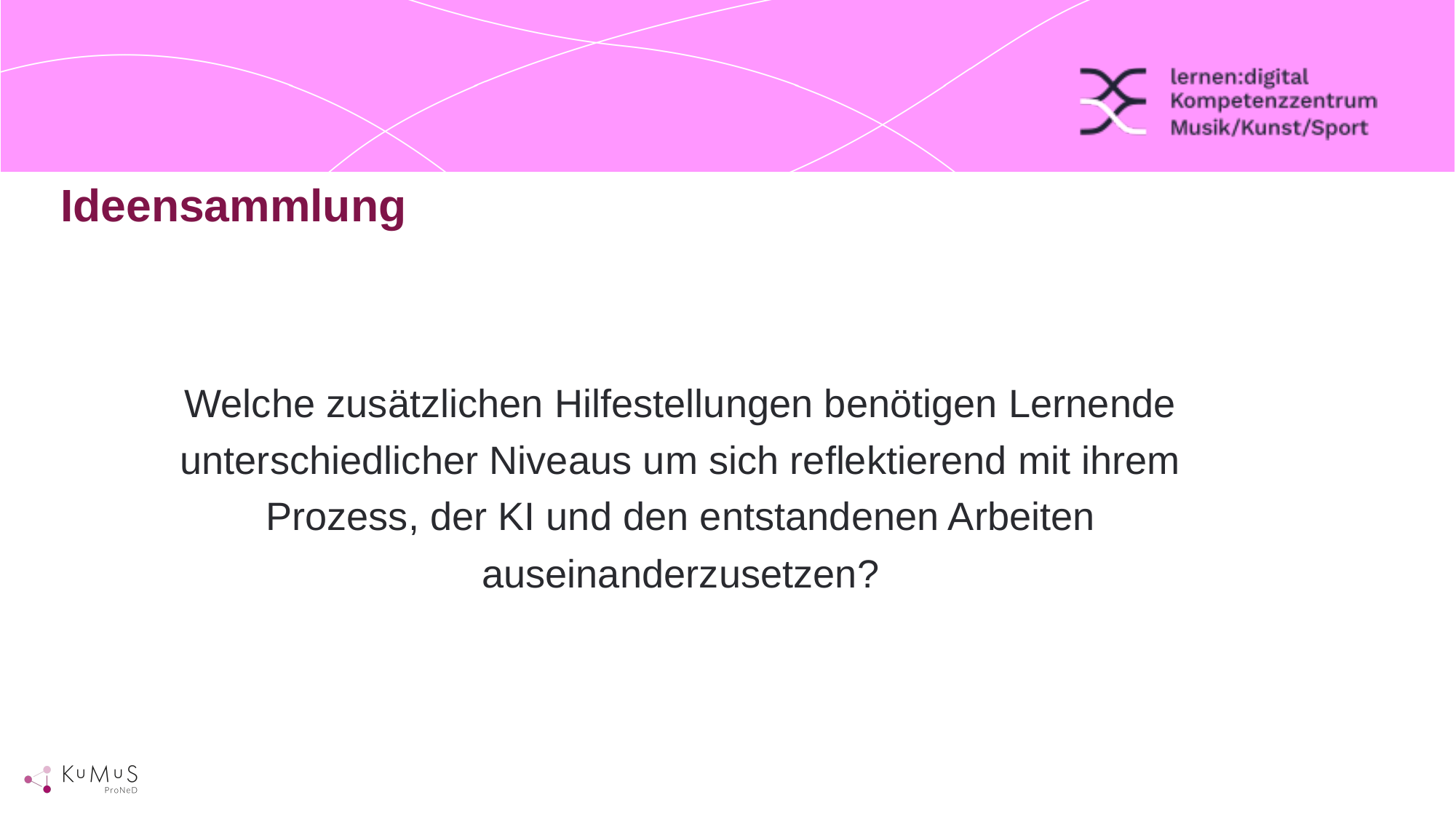

Ideensammlung
Welche zusätzlichen Hilfestellungen benötigen Lernende unterschiedlicher Niveaus um sich reflektierend mit ihrem Prozess, der KI und den entstandenen Arbeiten auseinanderzusetzen?